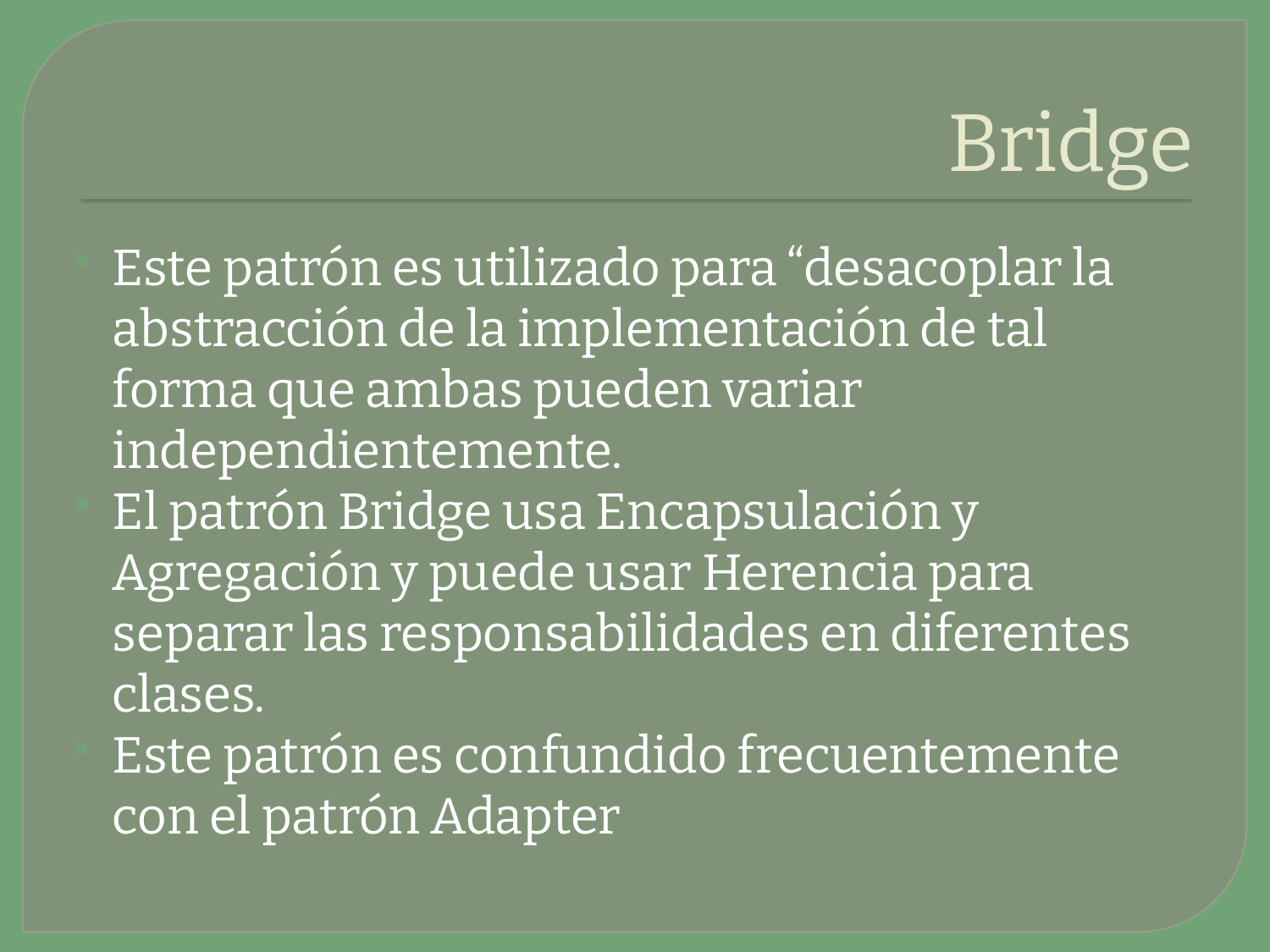

# Bridge
Este patrón es utilizado para “desacoplar la abstracción de la implementación de tal forma que ambas pueden variar independientemente.
El patrón Bridge usa Encapsulación y Agregación y puede usar Herencia para separar las responsabilidades en diferentes clases.
Este patrón es confundido frecuentemente con el patrón Adapter